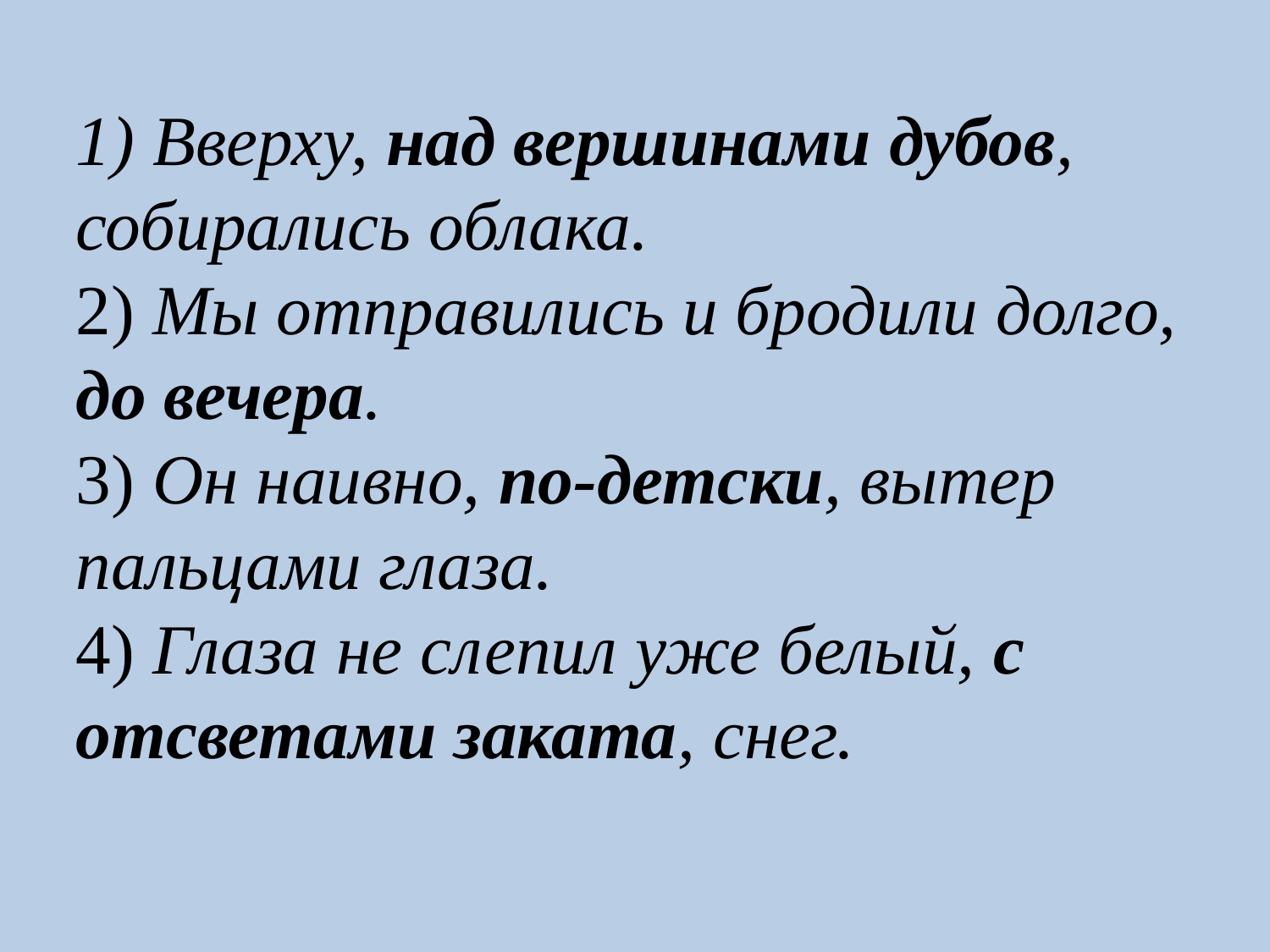

# 1) Вверху, над вершинами дубов, собирались облака. 2) Мы отправились и бродили долго, до вечера. 3) Он наивно, по-детски, вытер пальцами глаза. 4) Глаза не слепил уже белый, с отсветами заката, снег.